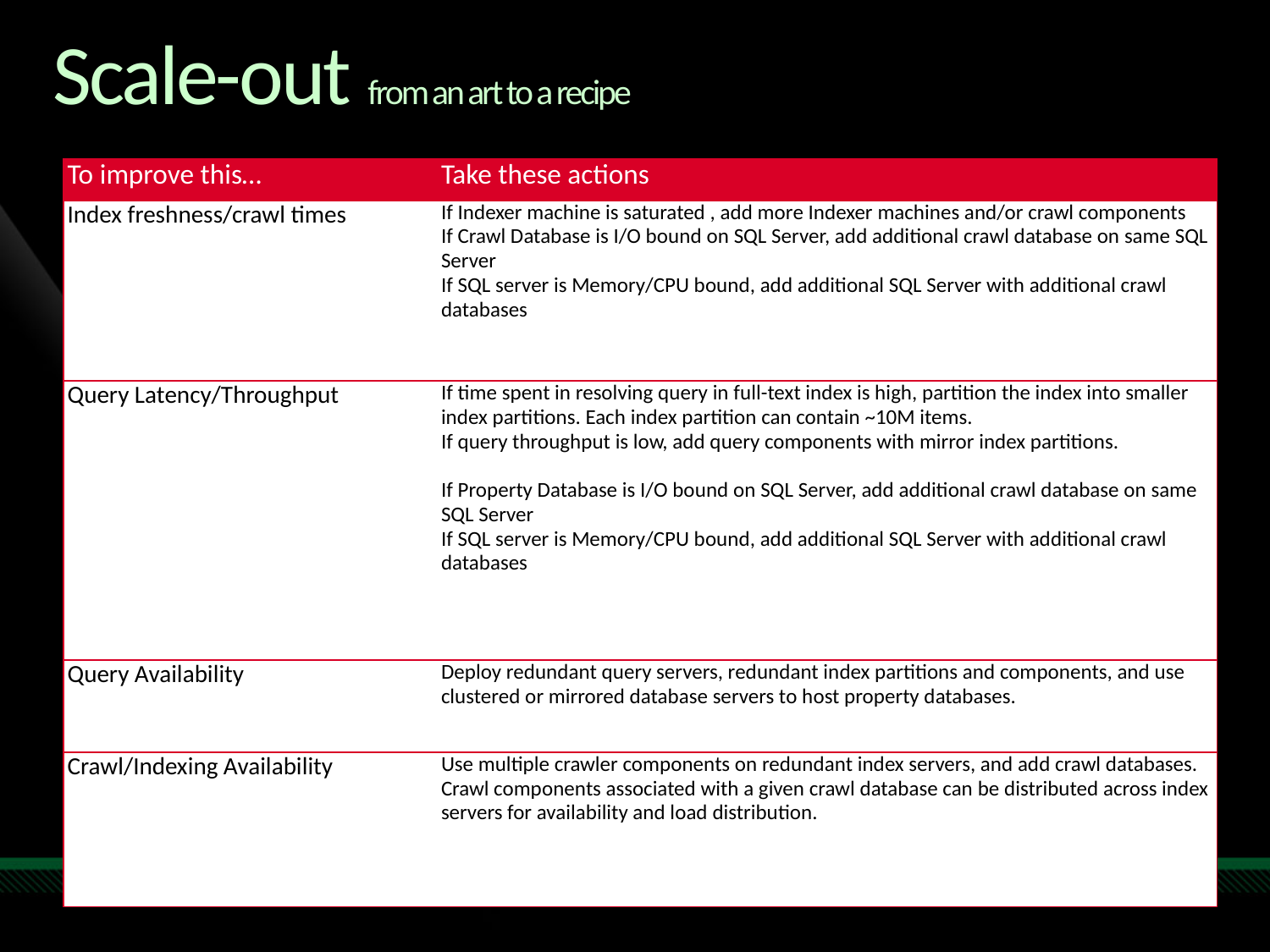

# Scale-out from an art to a recipe
| To improve this… | Take these actions |
| --- | --- |
| Index freshness/crawl times | If Indexer machine is saturated , add more Indexer machines and/or crawl components If Crawl Database is I/O bound on SQL Server, add additional crawl database on same SQL Server If SQL server is Memory/CPU bound, add additional SQL Server with additional crawl databases |
| Query Latency/Throughput | If time spent in resolving query in full-text index is high, partition the index into smaller index partitions. Each index partition can contain ~10M items. If query throughput is low, add query components with mirror index partitions. If Property Database is I/O bound on SQL Server, add additional crawl database on same SQL Server If SQL server is Memory/CPU bound, add additional SQL Server with additional crawl databases |
| Query Availability | Deploy redundant query servers, redundant index partitions and components, and use clustered or mirrored database servers to host property databases. |
| Crawl/Indexing Availability | Use multiple crawler components on redundant index servers, and add crawl databases. Crawl components associated with a given crawl database can be distributed across index servers for availability and load distribution. |